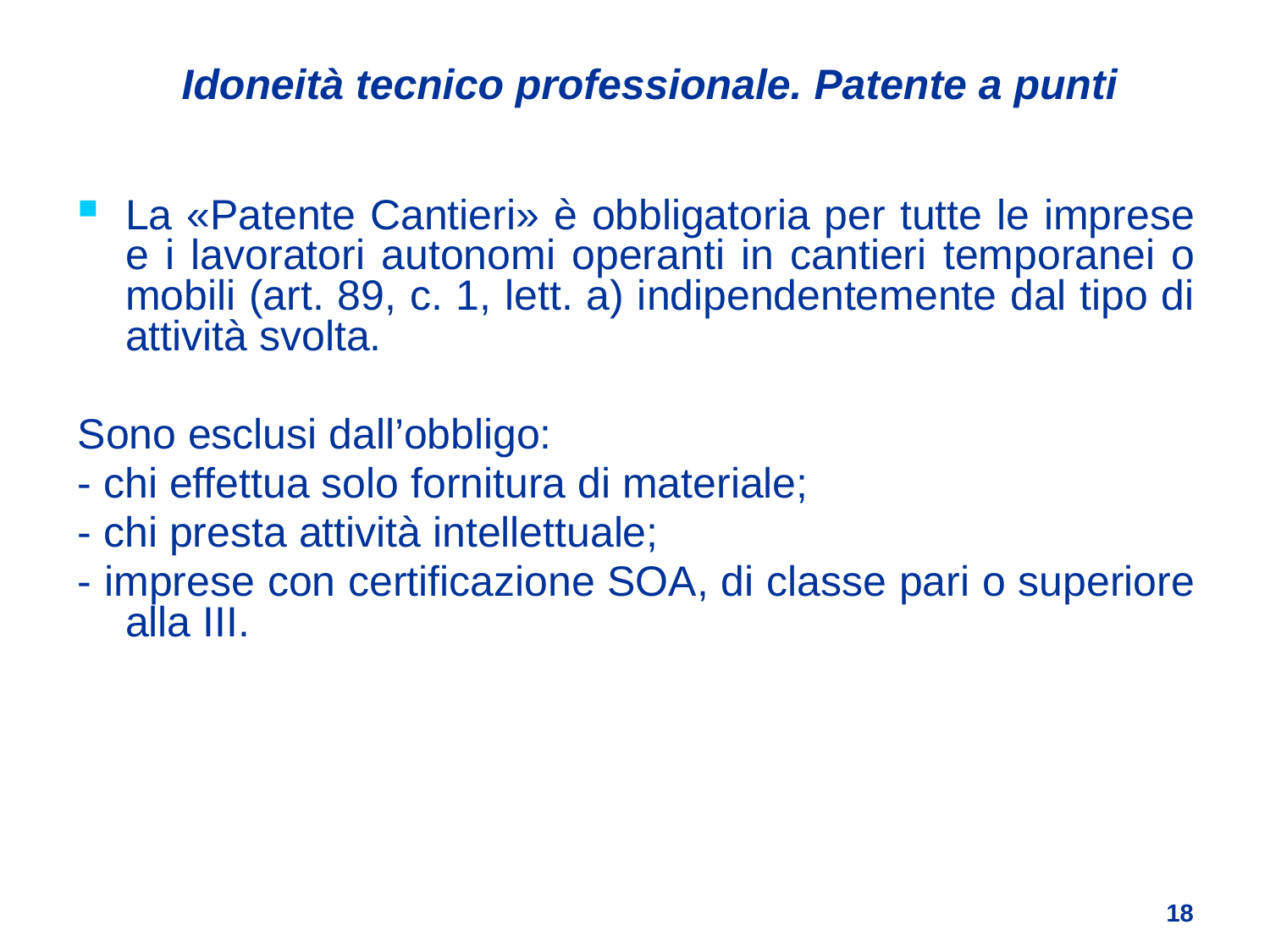

Idoneità tecnico professionale. Patente a punti

La «Patente Cantieri» è obbligatoria per tutte le imprese e i lavoratori autonomi operanti in cantieri temporanei o mobili (art. 89, c. 1, lett. a) indipendentemente dal tipo di attività svolta.

Sono esclusi dall’obbligo:
- chi effettua solo fornitura di materiale;
- chi presta attività intellettuale;
- imprese con certificazione SOA, di classe pari o superiore alla III.

18